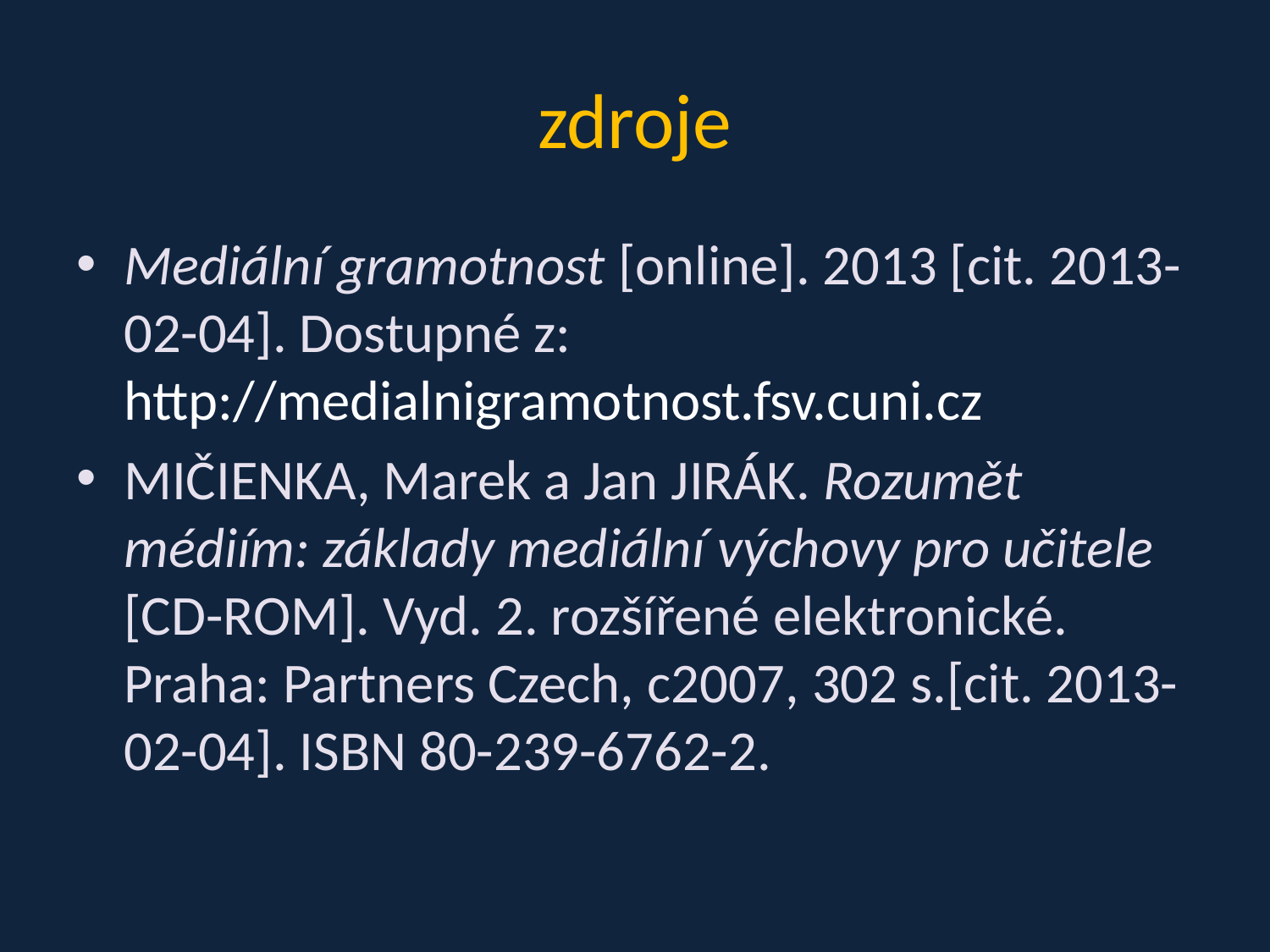

# zdroje
Mediální gramotnost [online]. 2013 [cit. 2013-02-04]. Dostupné z: http://medialnigramotnost.fsv.cuni.cz
MIČIENKA, Marek a Jan JIRÁK. Rozumět médiím: základy mediální výchovy pro učitele [CD-ROM]. Vyd. 2. rozšířené elektronické. Praha: Partners Czech, c2007, 302 s.[cit. 2013-02-04]. ISBN 80-239-6762-2.